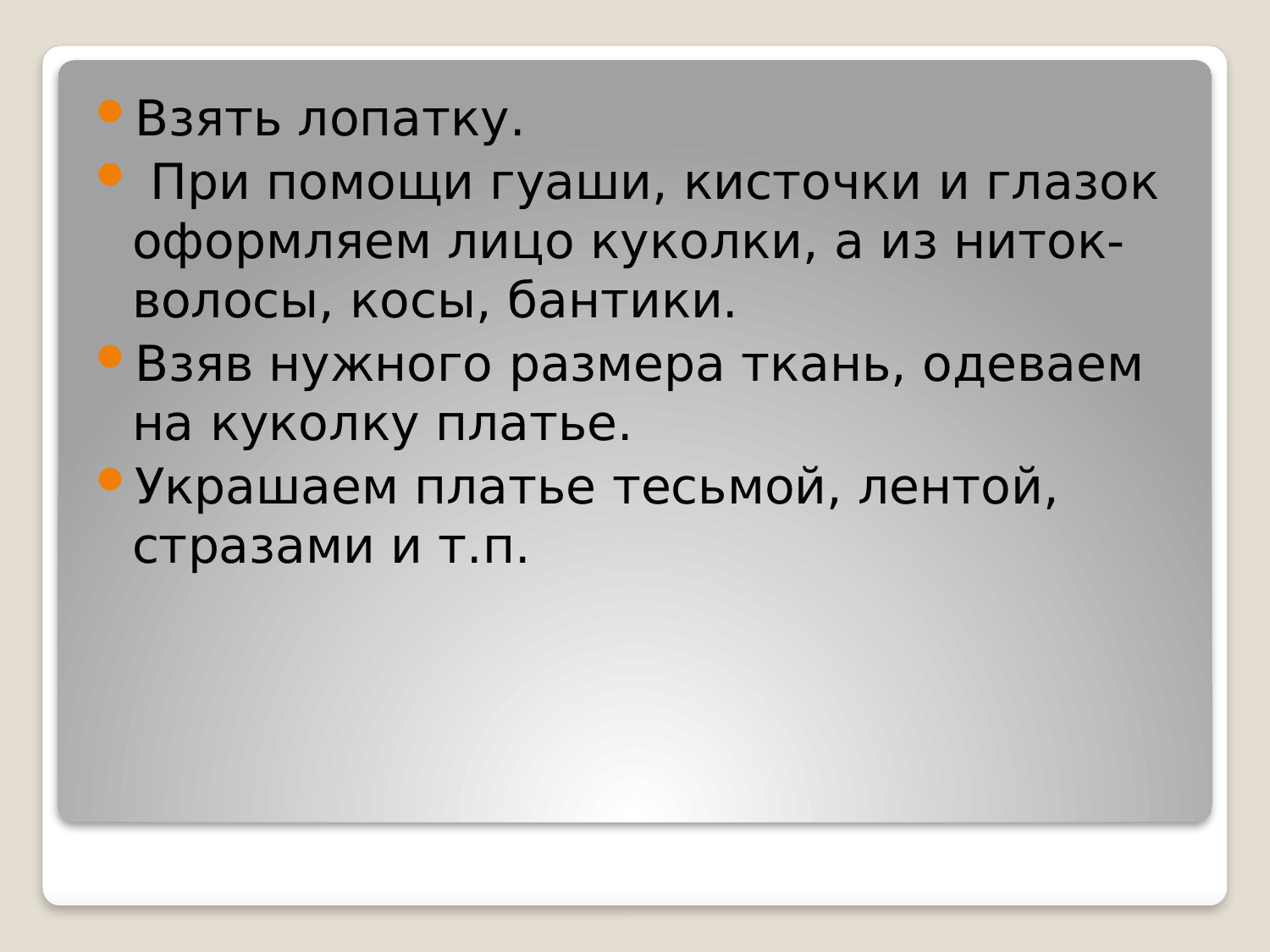

Взять лопатку.
 При помощи гуаши, кисточки и глазок оформляем лицо куколки, а из ниток- волосы, косы, бантики.
Взяв нужного размера ткань, одеваем на куколку платье.
Украшаем платье тесьмой, лентой, стразами и т.п.